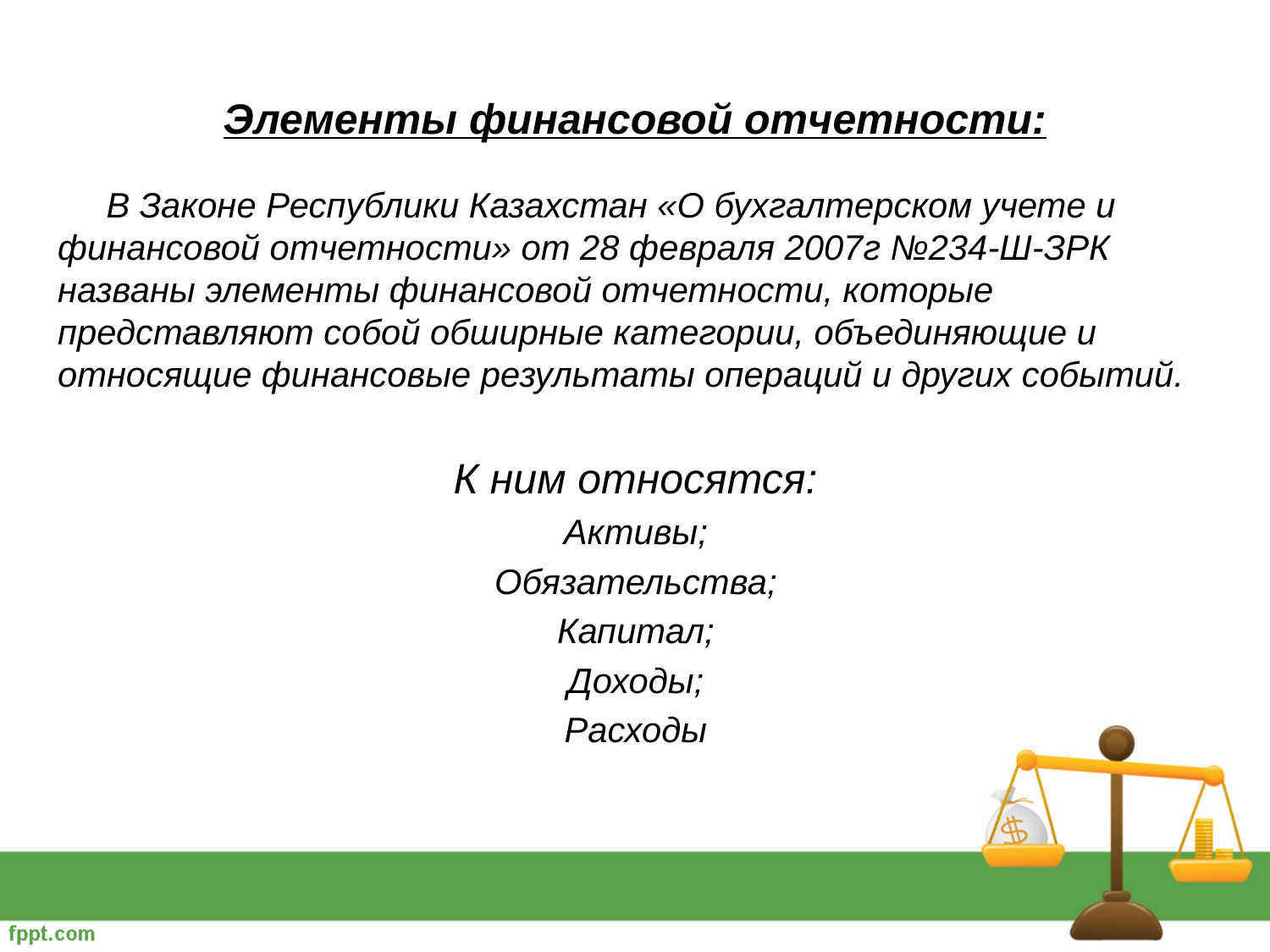

# Элементы финансовой отчетности:
     В Законе Республики Казахстан «О бухгалтерском учете и финансовой отчетности» от 28 февраля 2007г №234-Ш-ЗРК названы элементы финансовой отчетности, которые представляют собой обширные категории, объединяющие и относящие финансовые результаты операций и других событий.

К ним относятся:
Активы;
Обязательства;
Капитал;
Доходы;
Расходы